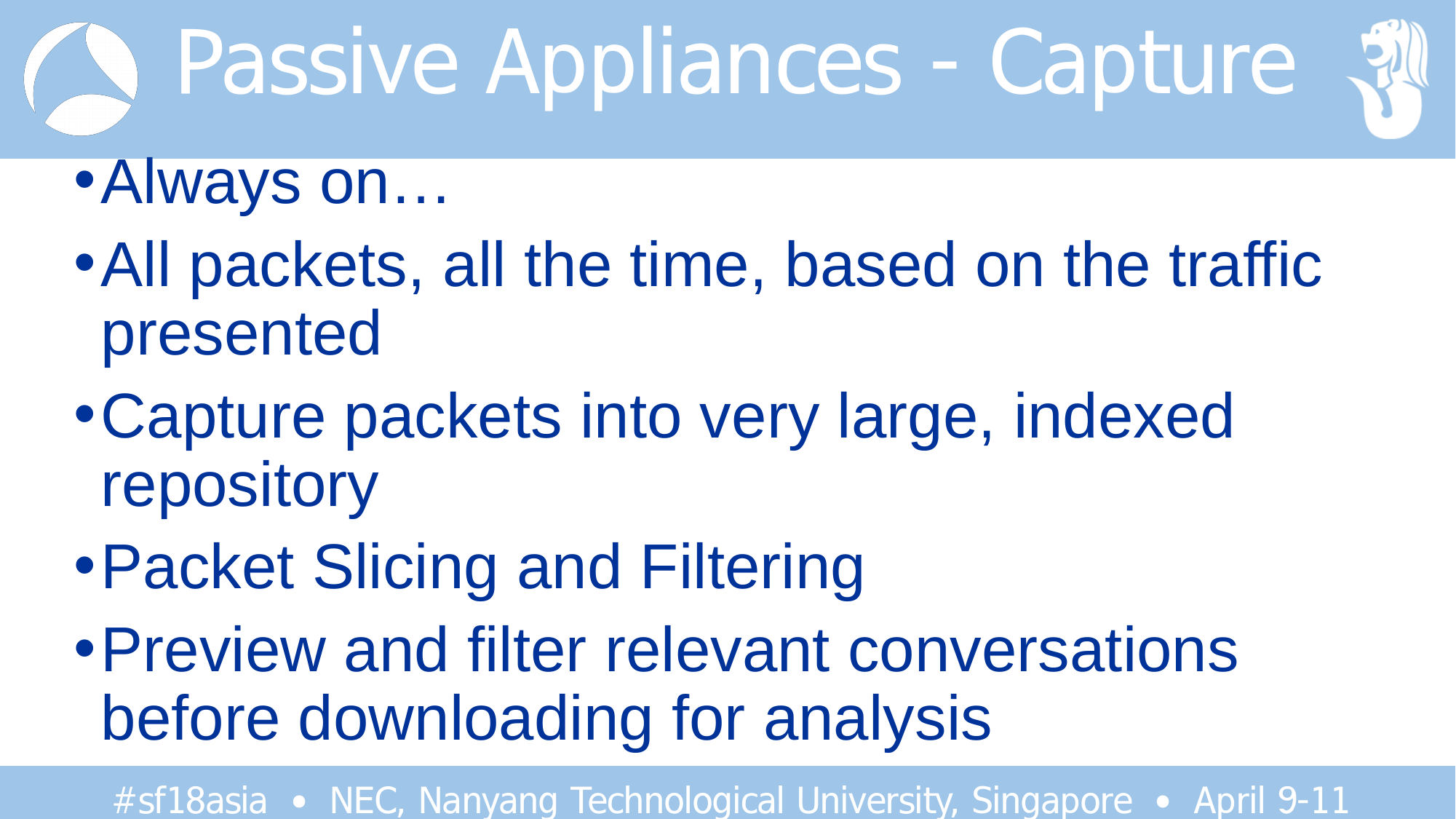

# Passive Appliances - Capture
Always on…
All packets, all the time, based on the traffic presented
Capture packets into very large, indexed repository
Packet Slicing and Filtering
Preview and filter relevant conversations before downloading for analysis